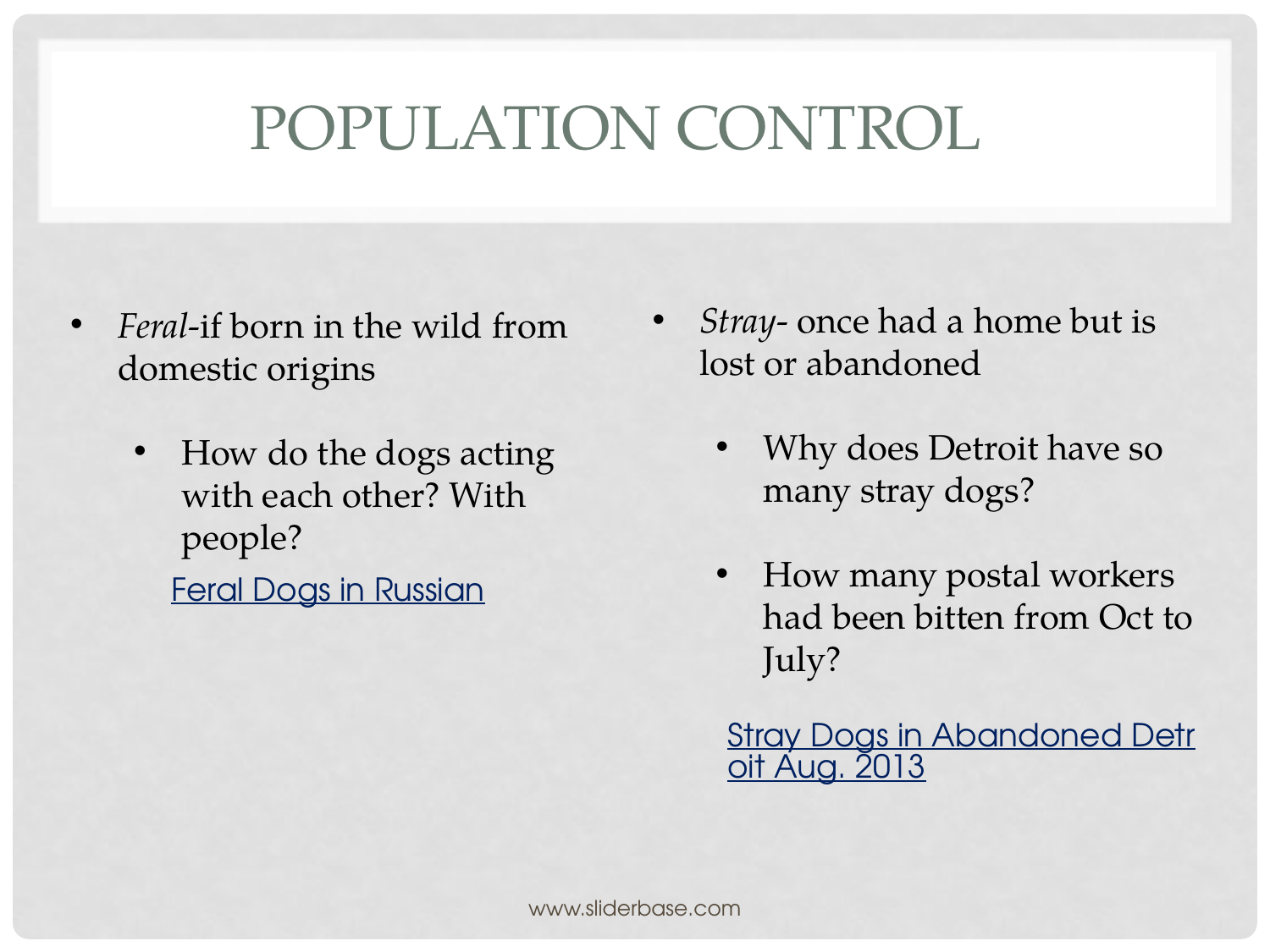

# Population control

Feral-if born in the wild from domestic origins

How do the dogs acting with each other? With people?

Stray- once had a home but is lost or abandoned

Why does Detroit have so many stray dogs?

How many postal workers had been bitten from Oct to July?

Feral Dogs in Russian
Stray Dogs in Abandoned Detroit Aug. 2013
www.sliderbase.com